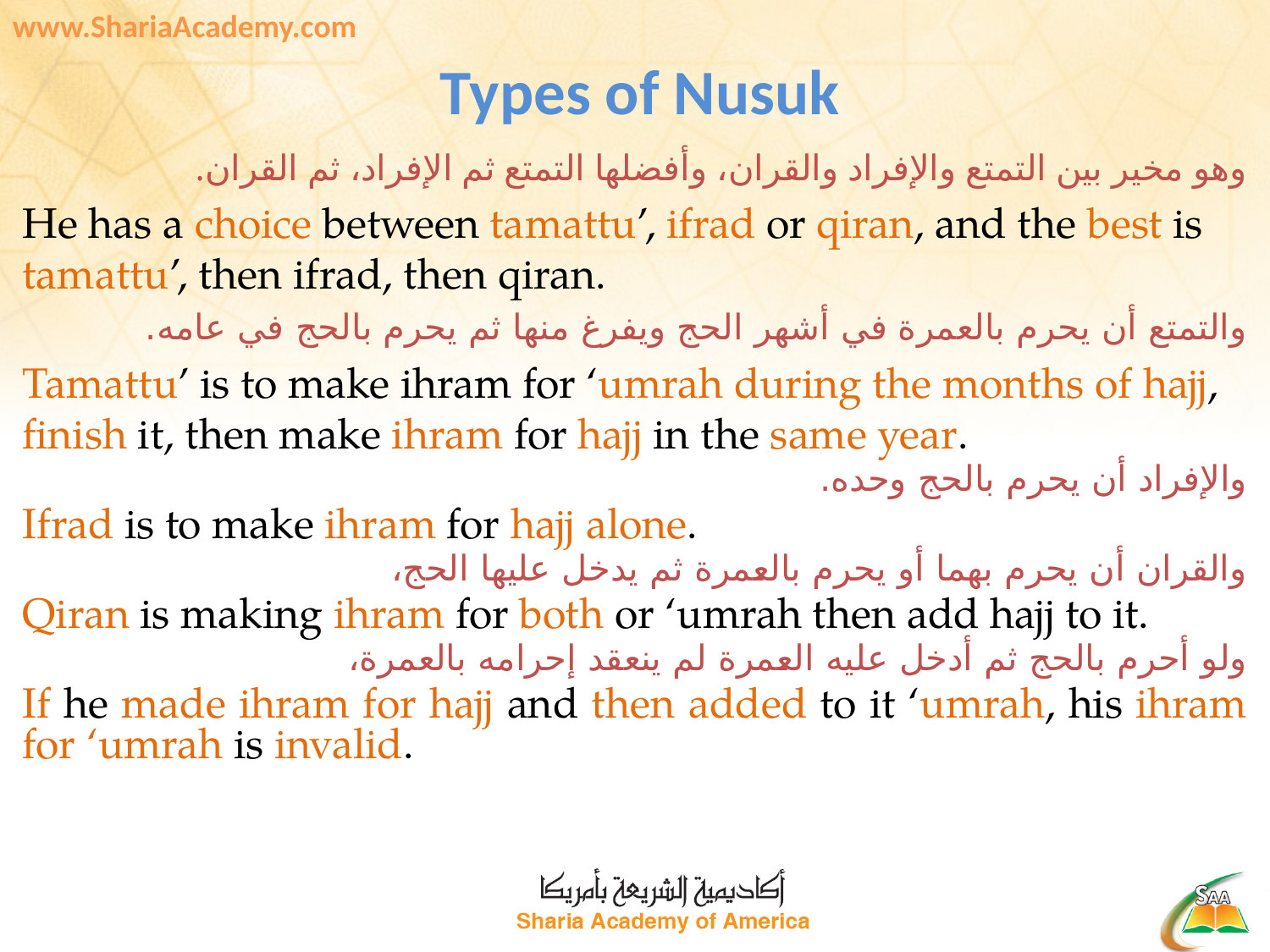

# Types of Nusuk
وهو مخير بين التمتع والإفراد والقران، وأفضلها التمتع ثم الإفراد، ثم القران.
He has a choice between tamattu’, ifrad or qiran, and the best is tamattu’, then ifrad, then qiran.
والتمتع أن يحرم بالعمرة في أشهر الحج ويفرغ منها ثم يحرم بالحج في عامه.
Tamattu’ is to make ihram for ‘umrah during the months of hajj, finish it, then make ihram for hajj in the same year.
والإفراد أن يحرم بالحج وحده.
Ifrad is to make ihram for hajj alone.
والقران أن يحرم بهما أو يحرم بالعمرة ثم يدخل عليها الحج،
Qiran is making ihram for both or ‘umrah then add hajj to it.
ولو أحرم بالحج ثم أدخل عليه العمرة لم ينعقد إحرامه بالعمرة،
If he made ihram for hajj and then added to it ‘umrah, his ihram for ‘umrah is invalid.